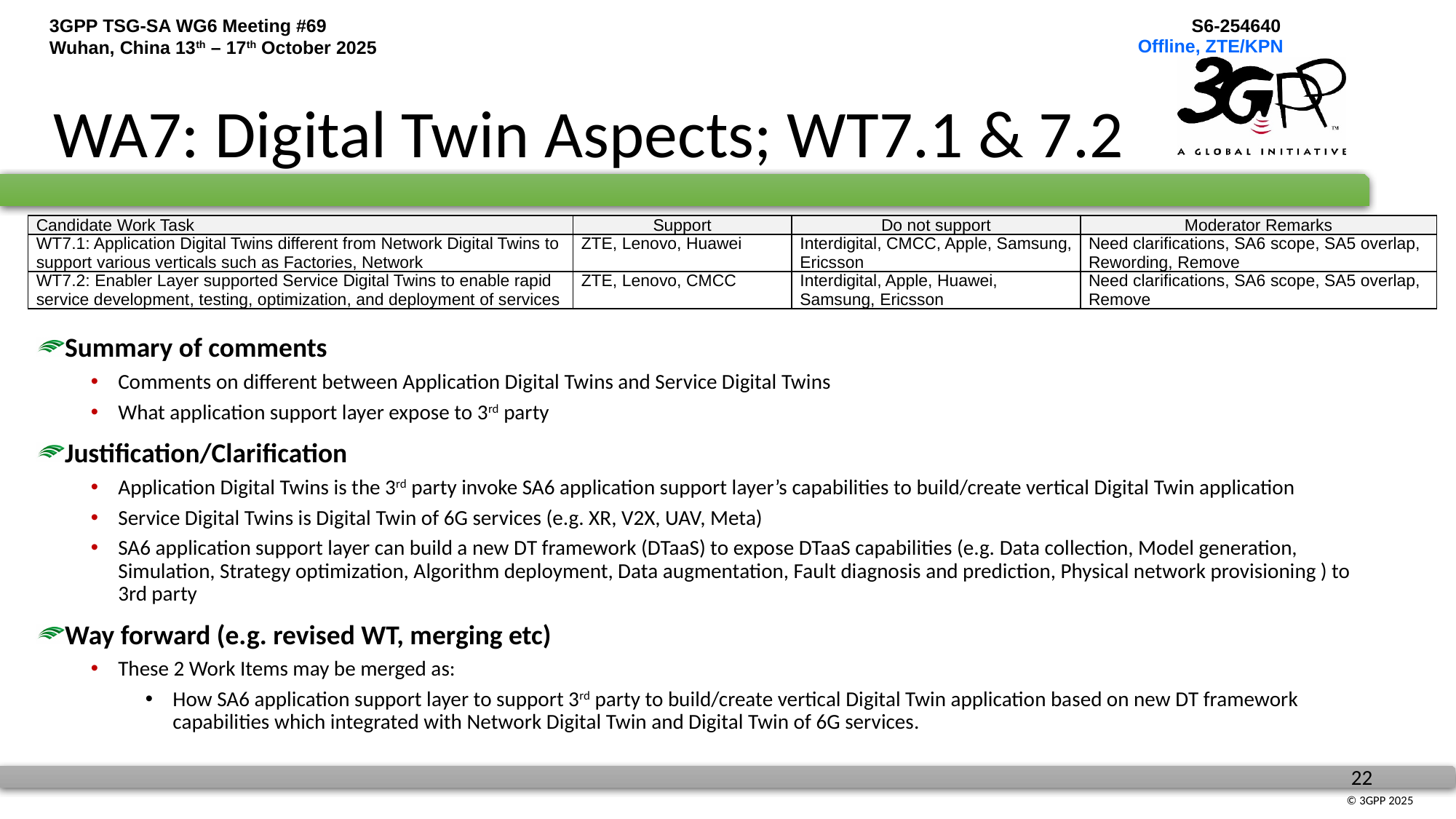

Offline, ZTE/KPN
# WA7: Digital Twin Aspects; WT7.1 & 7.2
| Candidate Work Task | Support | Do not support | Moderator Remarks |
| --- | --- | --- | --- |
| WT7.1: Application Digital Twins different from Network Digital Twins to support various verticals such as Factories, Network | ZTE, Lenovo, Huawei | Interdigital, CMCC, Apple, Samsung, Ericsson | Need clarifications, SA6 scope, SA5 overlap, Rewording, Remove |
| WT7.2: Enabler Layer supported Service Digital Twins to enable rapid service development, testing, optimization, and deployment of services | ZTE, Lenovo, CMCC | Interdigital, Apple, Huawei, Samsung, Ericsson | Need clarifications, SA6 scope, SA5 overlap, Remove |

Summary of comments
Comments on different between Application Digital Twins and Service Digital Twins
What application support layer expose to 3rd party
Justification/Clarification
Application Digital Twins is the 3rd party invoke SA6 application support layer’s capabilities to build/create vertical Digital Twin application
Service Digital Twins is Digital Twin of 6G services (e.g. XR, V2X, UAV, Meta)
SA6 application support layer can build a new DT framework (DTaaS) to expose DTaaS capabilities (e.g. Data collection, Model generation, Simulation, Strategy optimization, Algorithm deployment, Data augmentation, Fault diagnosis and prediction, Physical network provisioning ) to 3rd party
Way forward (e.g. revised WT, merging etc)
These 2 Work Items may be merged as:
How SA6 application support layer to support 3rd party to build/create vertical Digital Twin application based on new DT framework capabilities which integrated with Network Digital Twin and Digital Twin of 6G services.